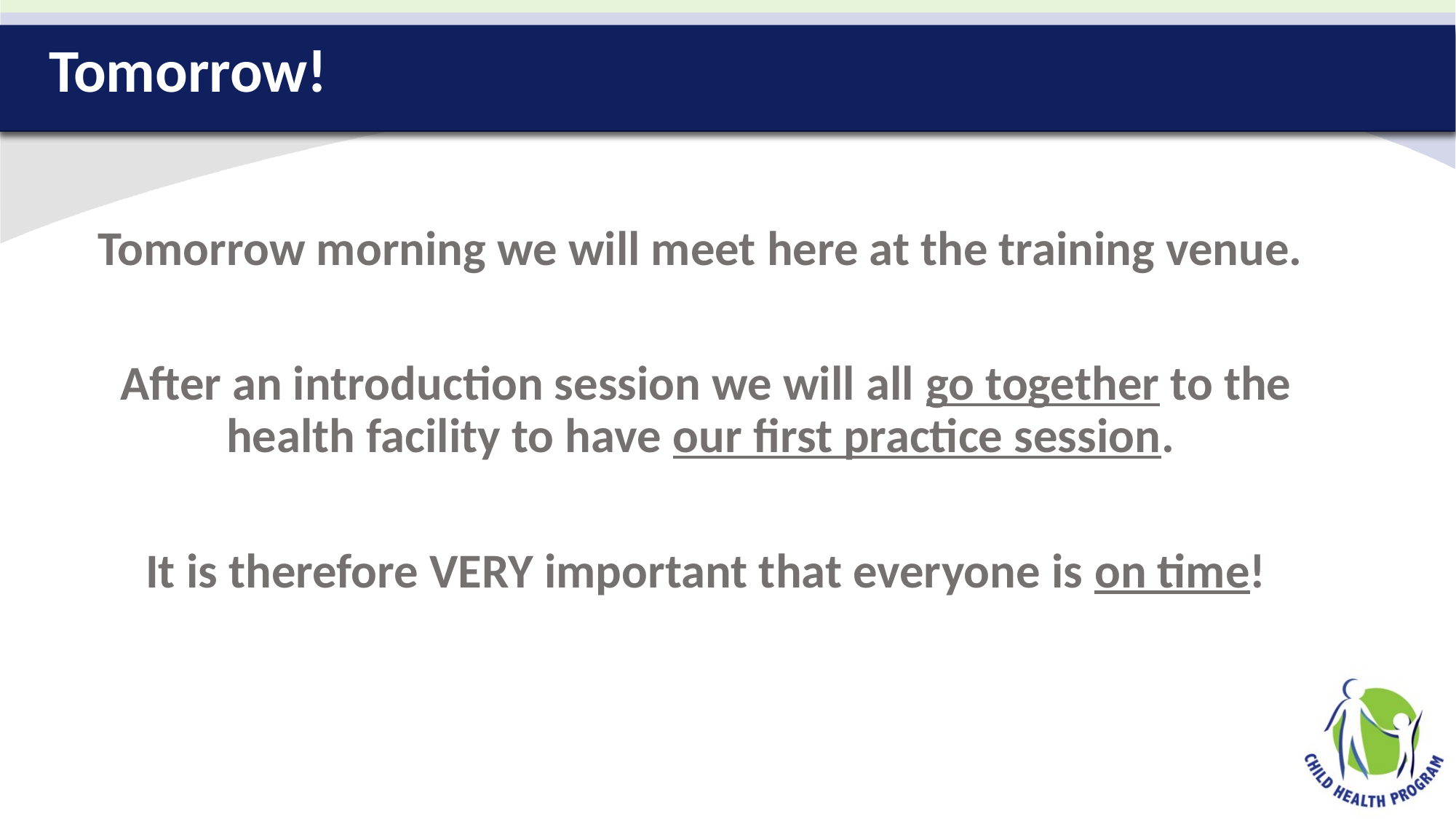

# Tomorrow!
Tomorrow morning we will meet here at the training venue.

After an introduction session we will all go together to the health facility to have our first practice session.

It is therefore VERY important that everyone is on time!